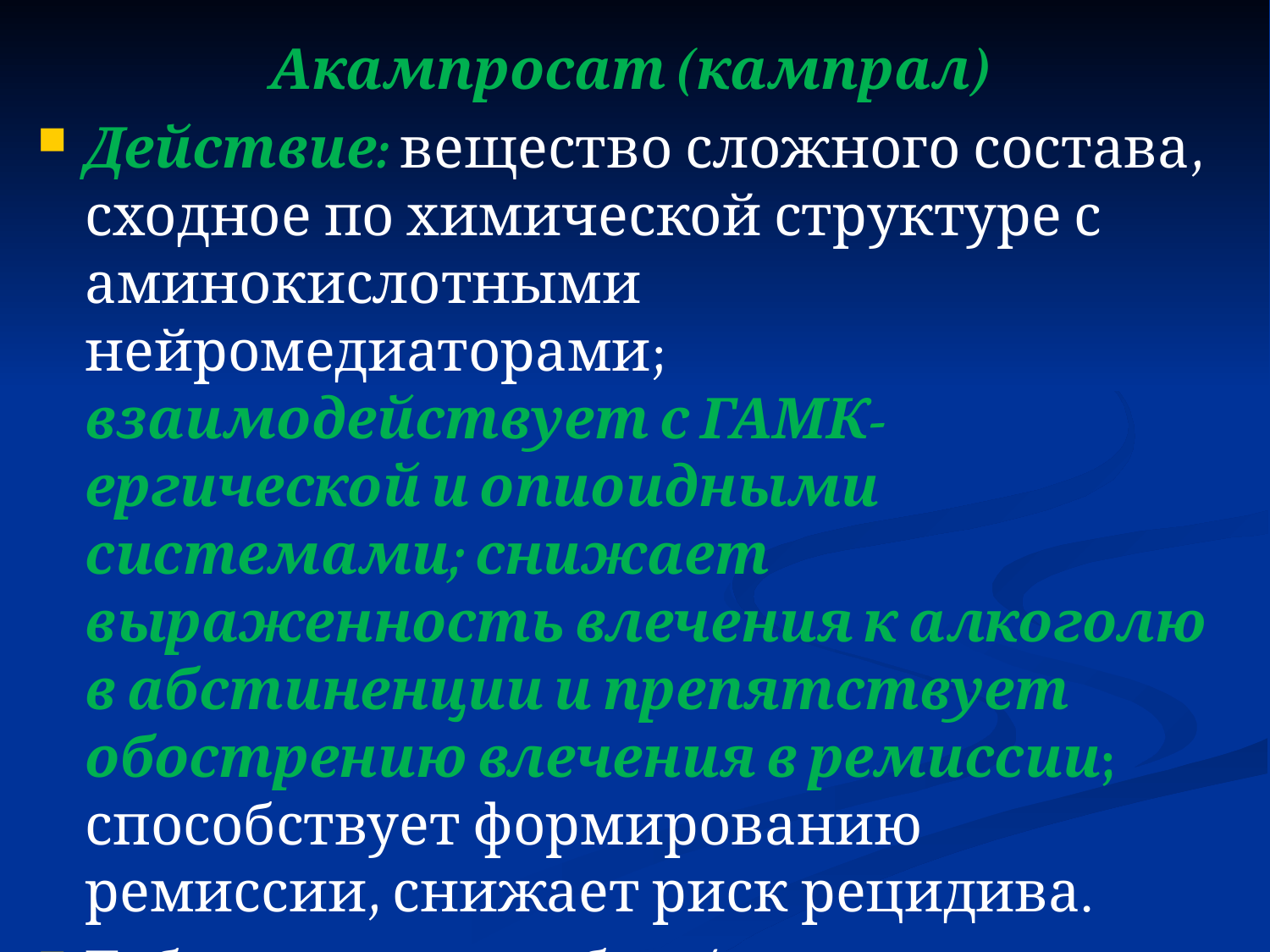

Акампросат (кампрал)
Действие: вещество сложного состава, сходное по химической структуре с аминокислотными нейромедиаторами; взаимодействует с ГАМК-ергической и опиоидными системами; снижает выраженность влечения к алкоголю в абстиненции и препятствует обострению влечения в ремиссии; способствует формированию ремиссии, снижает риск рецидива.
Таблетки – по 2таб. 3р/с в течение 1 года.
Метод лечения – сочетание с психотерапией!